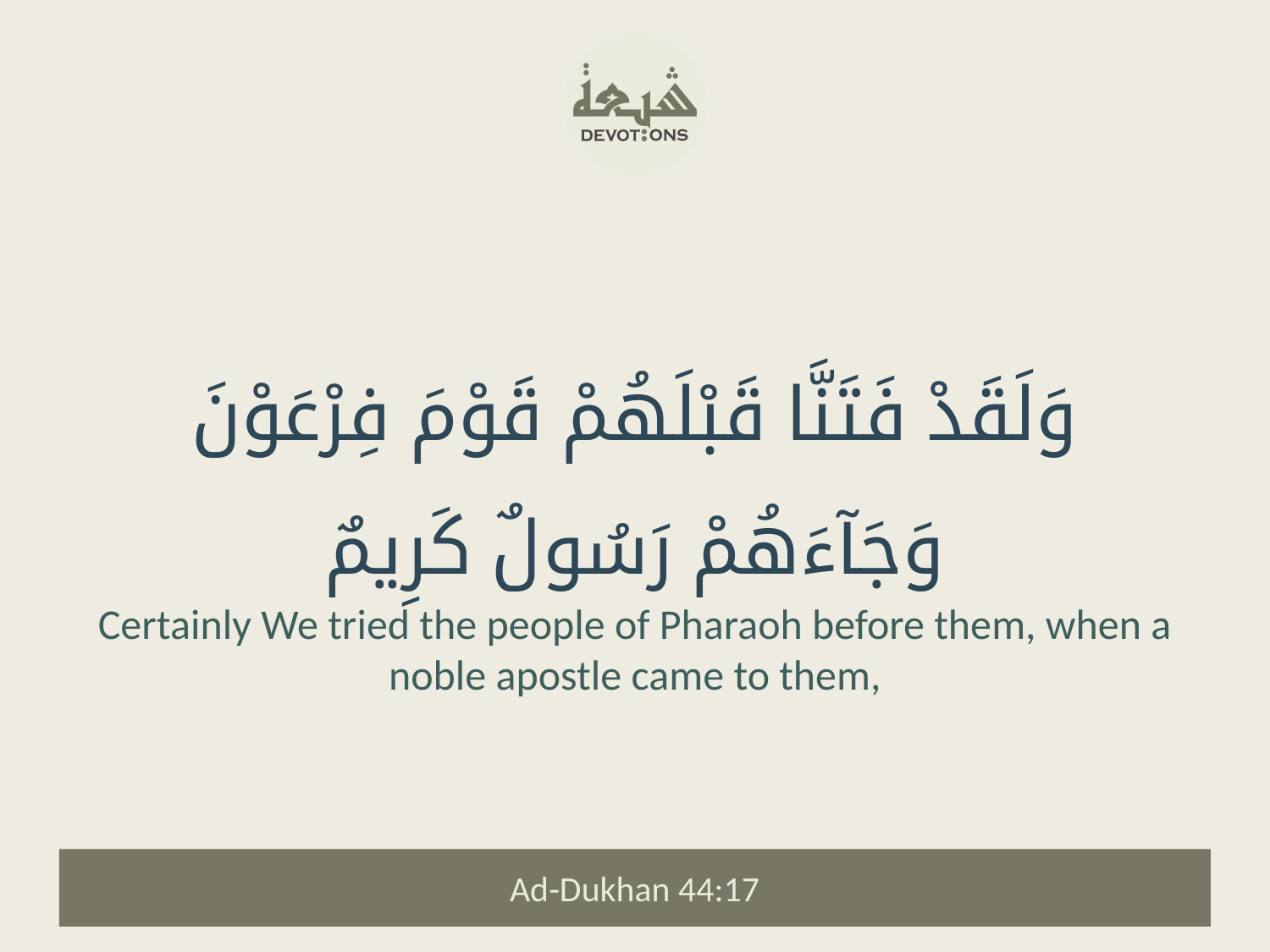

وَلَقَدْ فَتَنَّا قَبْلَهُمْ قَوْمَ فِرْعَوْنَ وَجَآءَهُمْ رَسُولٌ كَرِيمٌ
Certainly We tried the people of Pharaoh before them, when a noble apostle came to them,
Ad-Dukhan 44:17